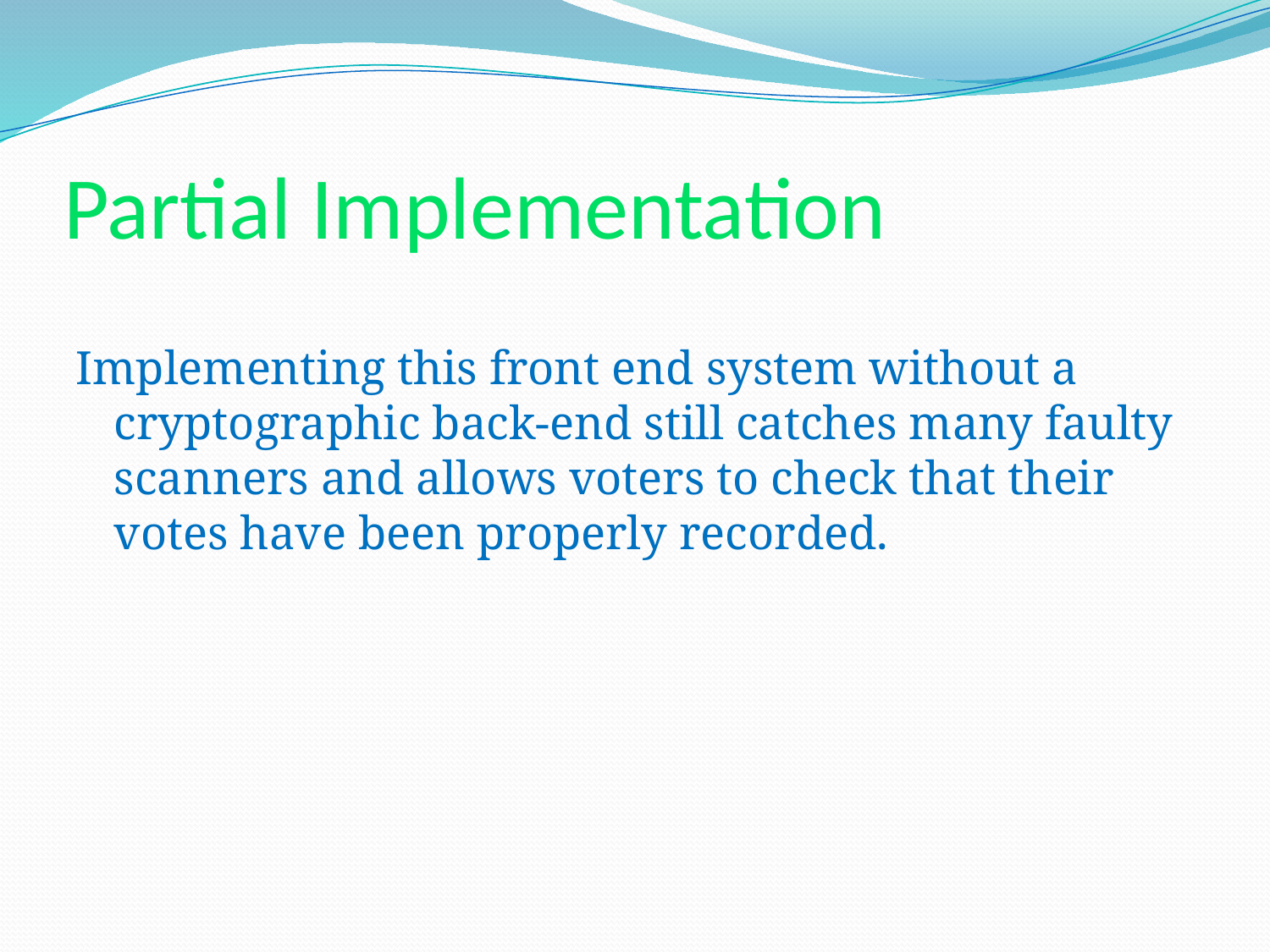

# Partial Implementation

Implementing this front end system without a cryptographic back-end still catches many faulty scanners and allows voters to check that their votes have been properly recorded.